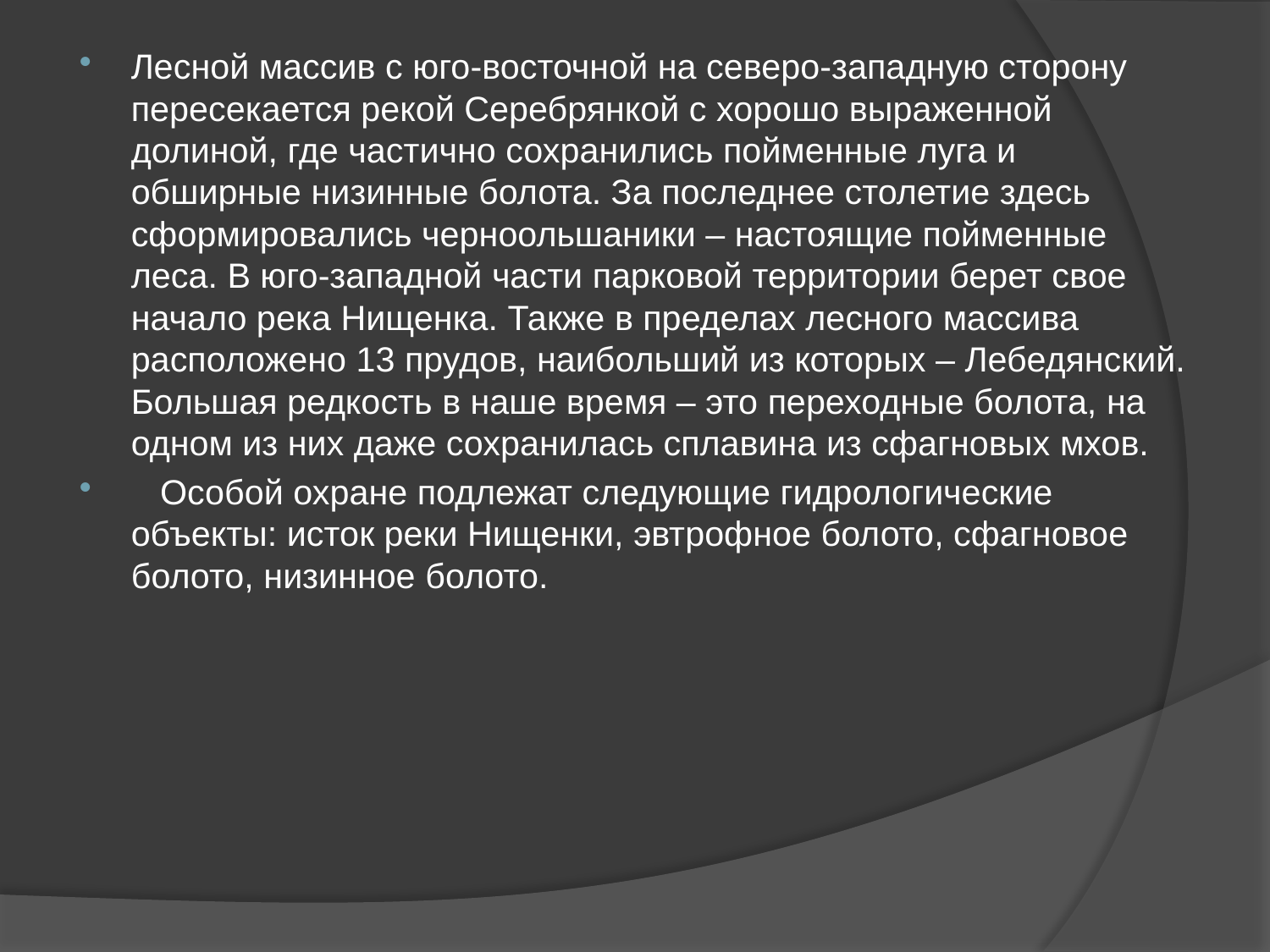

#
Лесной массив с юго-восточной на северо-западную сторону пересекается рекой Серебрянкой с хорошо выраженной долиной, где частично сохранились пойменные луга и обширные низинные болота. За последнее столетие здесь сформировались черноольшаники – настоящие пойменные леса. В юго-западной части парковой территории берет свое начало река Нищенка. Также в пределах лесного массива расположено 13 прудов, наибольший из которых – Лебедянский. Большая редкость в наше время – это переходные болота, на одном из них даже сохранилась сплавина из сфагновых мхов.
   Особой охране подлежат следующие гидрологические объекты: исток реки Нищенки, эвтрофное болото, сфагновое болото, низинное болото.